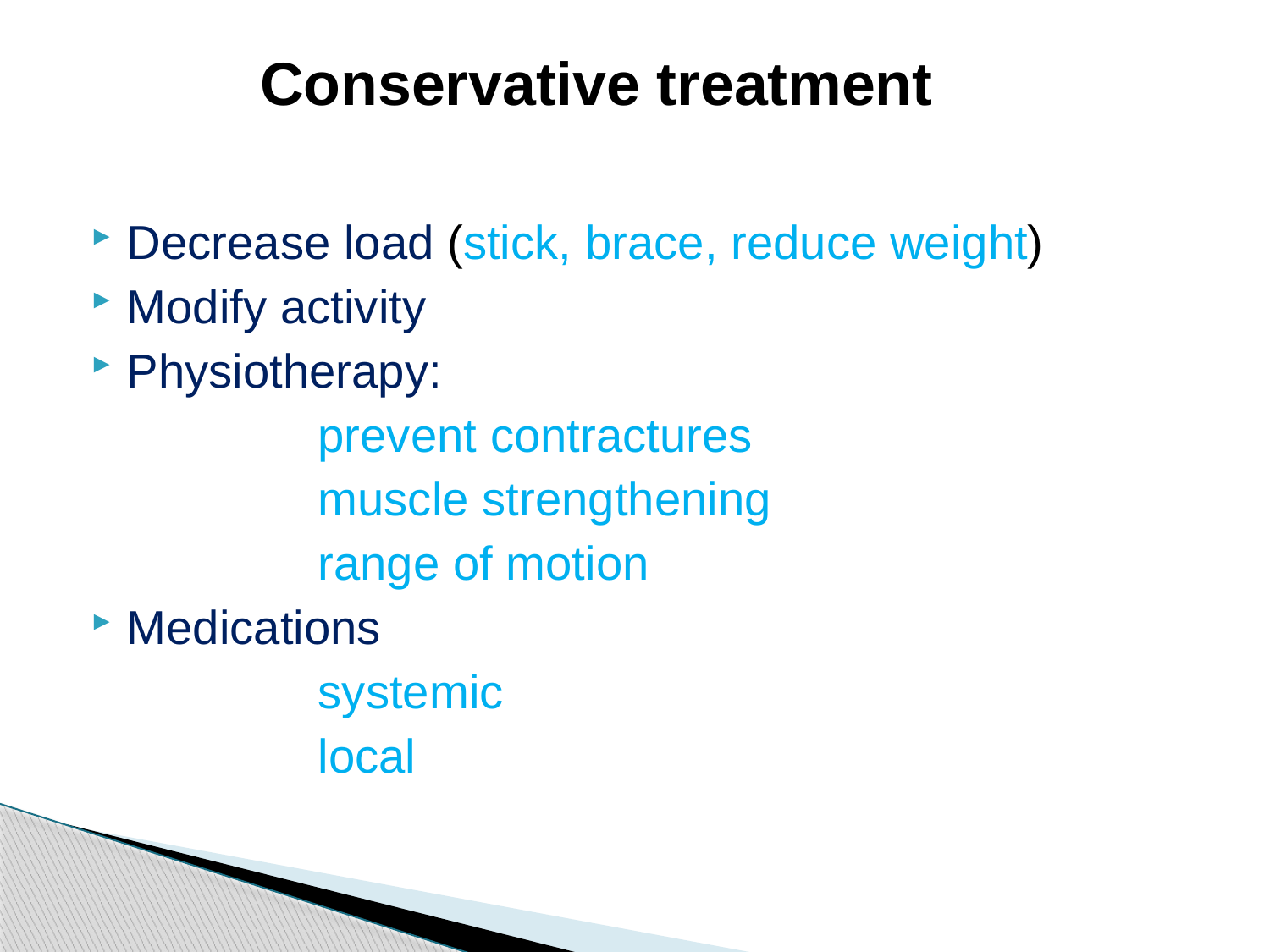

# Conservative treatment
Decrease load (stick, brace, reduce weight)
Modify activity
Physiotherapy:
                 prevent contractures
                 muscle strengthening
                 range of motion
Medications
                 systemic
                 local